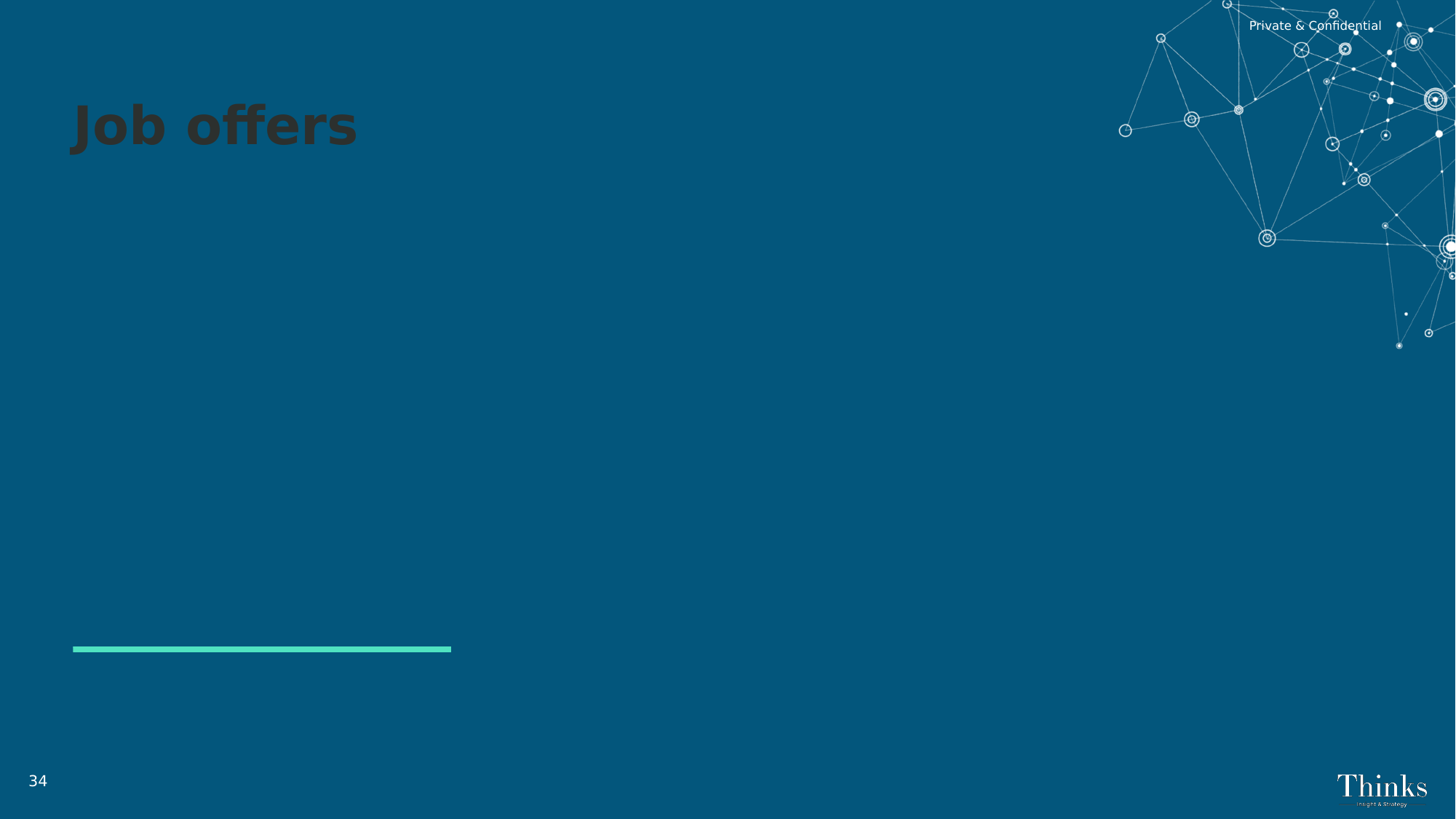

Private & Confidential
# Job offers
Section Subtitle
34